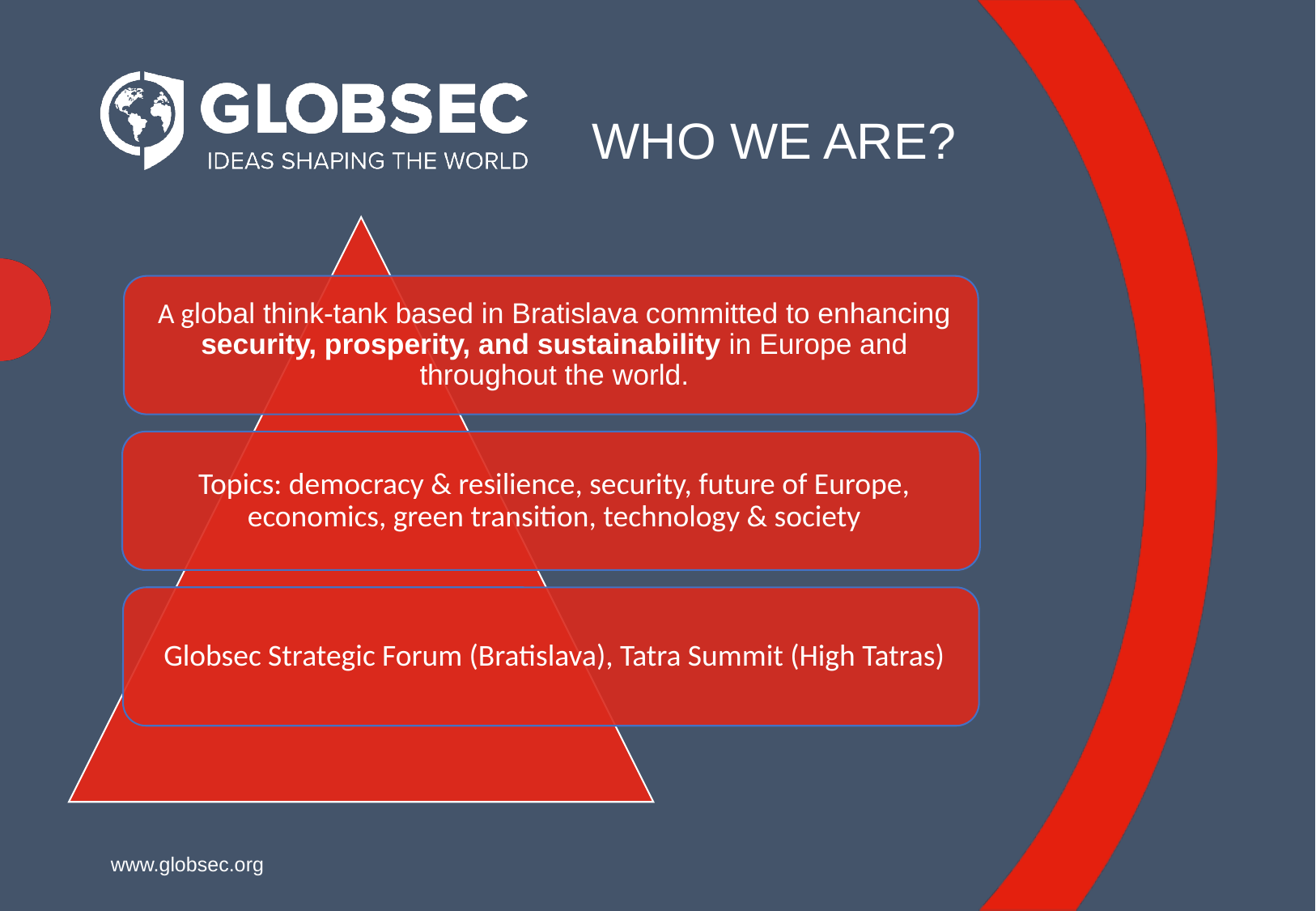

WHO WE ARE?
A global think-tank based in Bratislava committed to enhancing security, prosperity, and sustainability in Europe and throughout the world.
Topics: democracy & resilience, security, future of Europe, economics, green transition, technology & society
Globsec Strategic Forum (Bratislava), Tatra Summit (High Tatras)
www.globsec.org